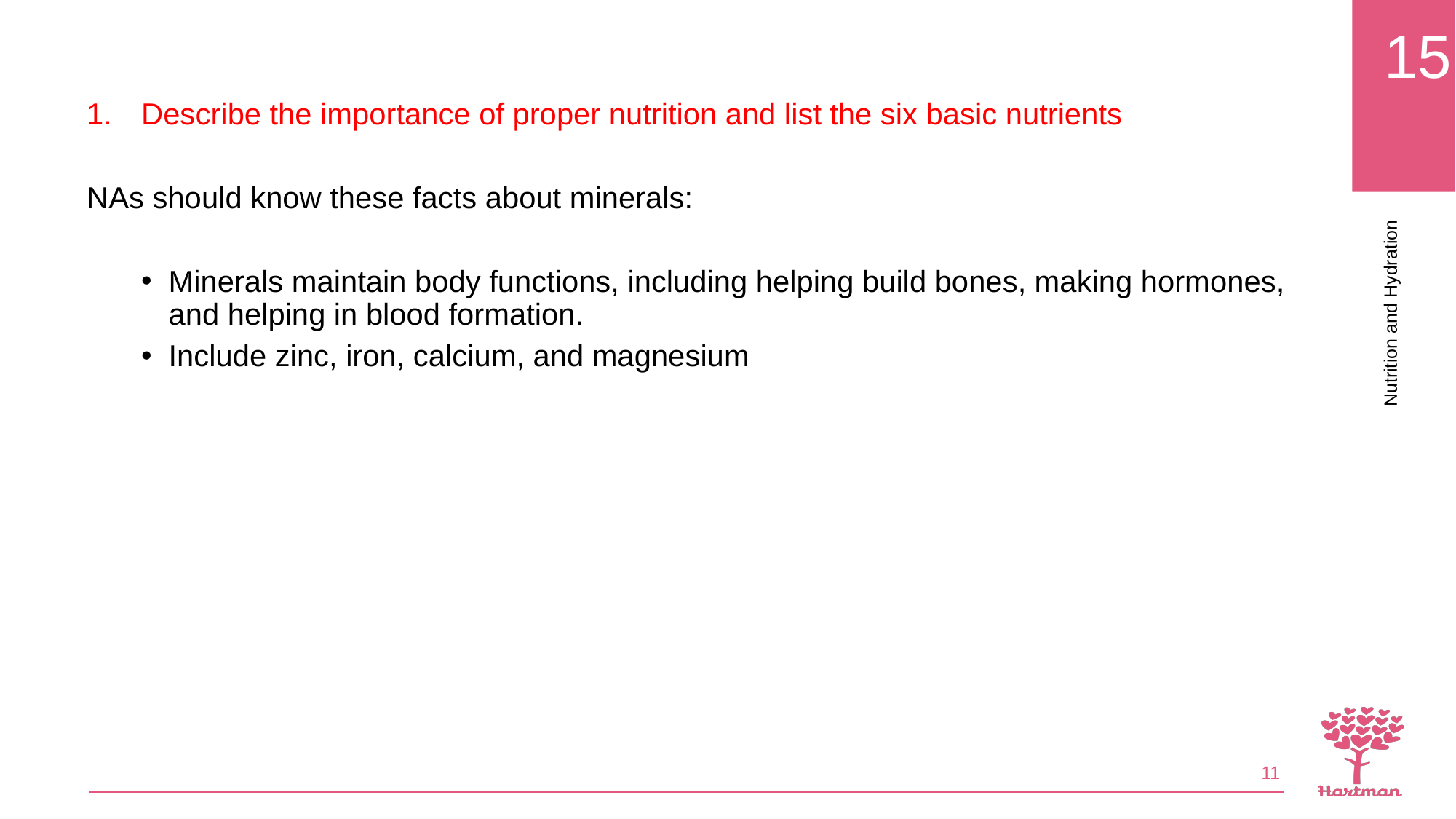

Describe the importance of proper nutrition and list the six basic nutrients

NAs should know these facts about minerals:

Minerals maintain body functions, including helping build bones, making hormones, and helping in blood formation.
Include zinc, iron, calcium, and magnesium

11